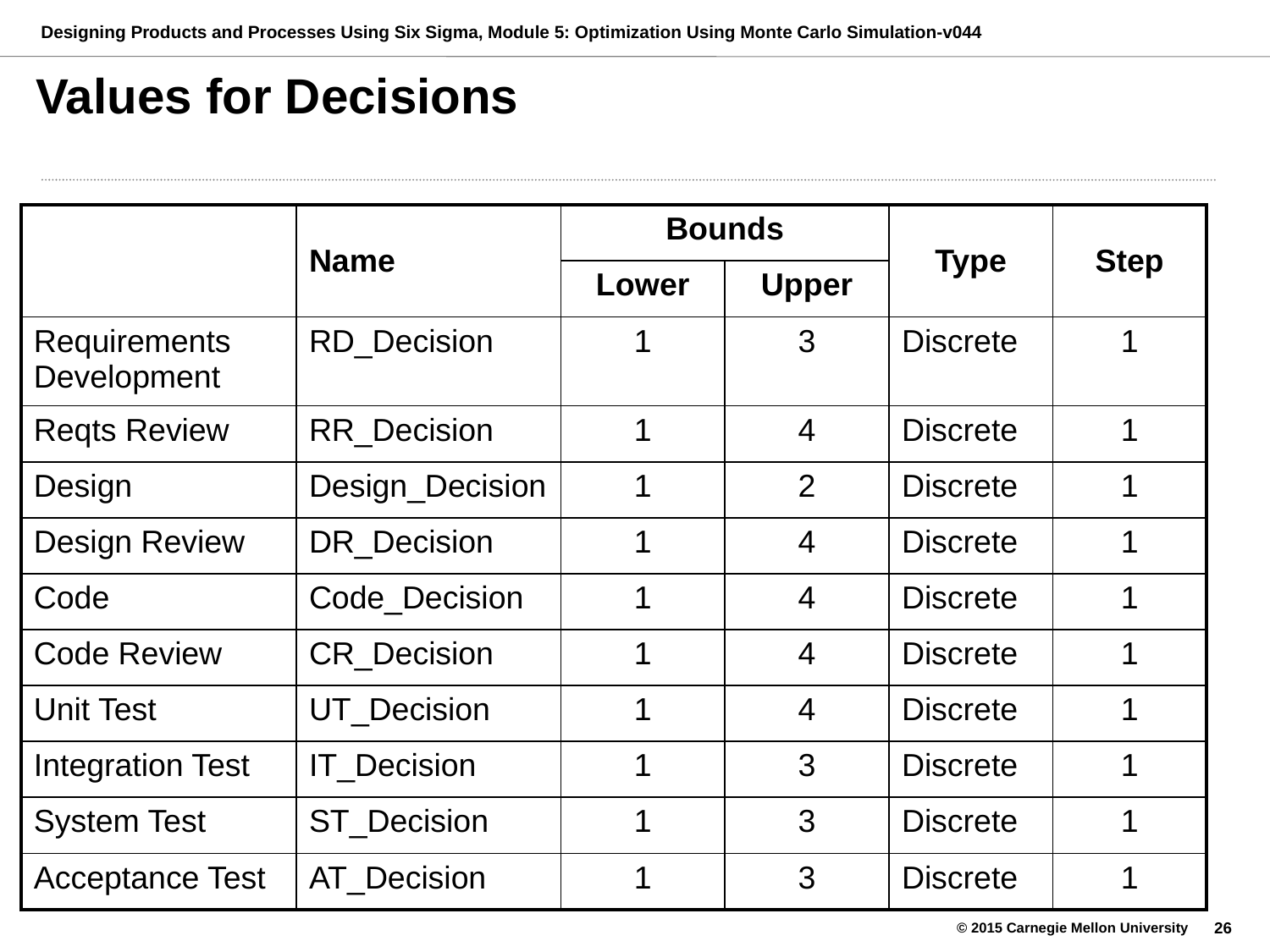

# Values for Decisions
|  | Name | Bounds |  | Type | Step |
| --- | --- | --- | --- | --- | --- |
|  |  | Lower | Upper |  |  |
| Requirements Development | RD\_Decision | 1 | 3 | Discrete | 1 |
| Reqts Review | RR\_Decision | 1 | 4 | Discrete | 1 |
| Design | Design\_Decision | 1 | 2 | Discrete | 1 |
| Design Review | DR\_Decision | 1 | 4 | Discrete | 1 |
| Code | Code\_Decision | 1 | 4 | Discrete | 1 |
| Code Review | CR\_Decision | 1 | 4 | Discrete | 1 |
| Unit Test | UT\_Decision | 1 | 4 | Discrete | 1 |
| Integration Test | IT\_Decision | 1 | 3 | Discrete | 1 |
| System Test | ST\_Decision | 1 | 3 | Discrete | 1 |
| Acceptance Test | AT\_Decision | 1 | 3 | Discrete | 1 |